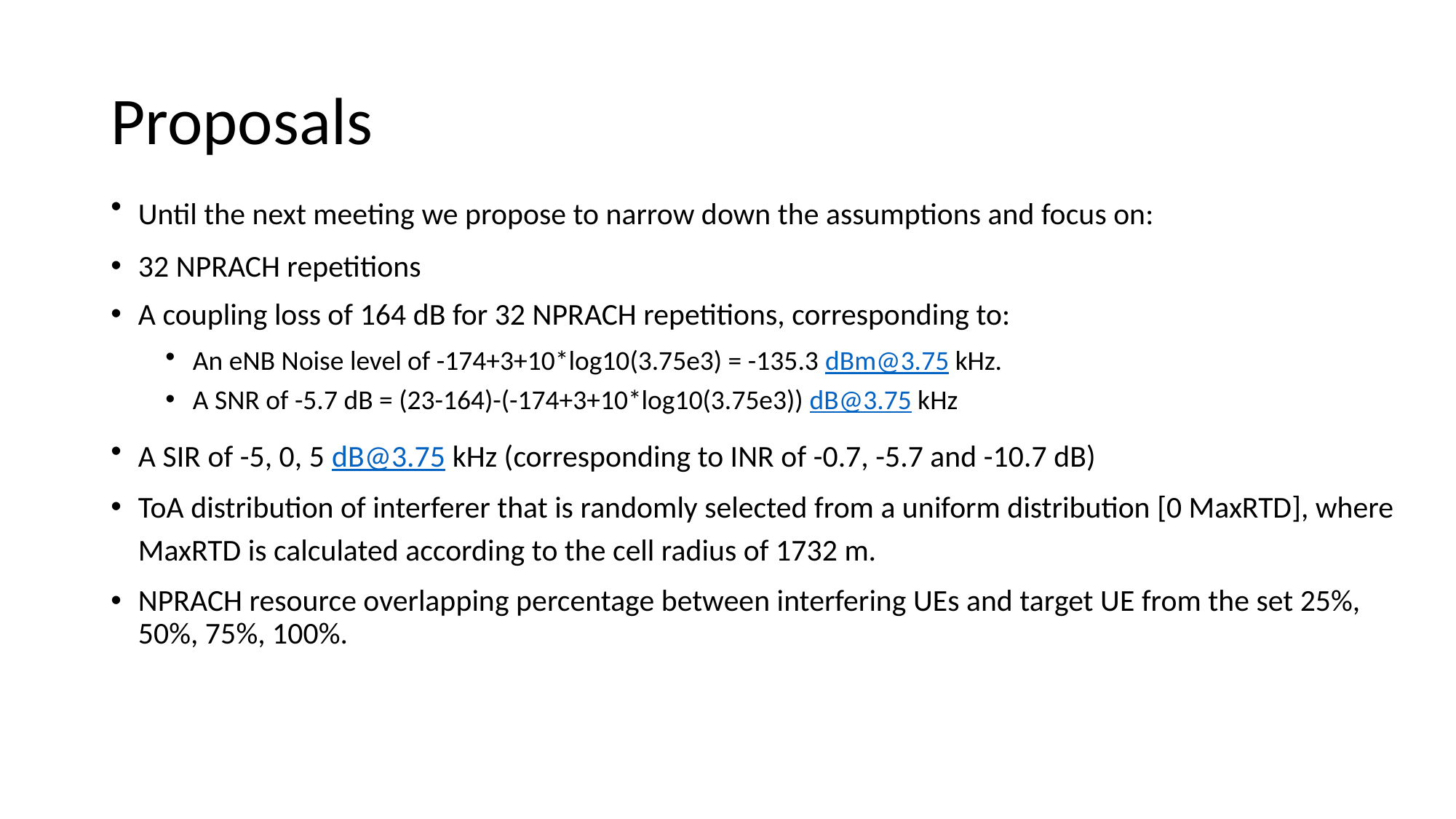

# Proposals
Until the next meeting we propose to narrow down the assumptions and focus on:
32 NPRACH repetitions
A coupling loss of 164 dB for 32 NPRACH repetitions, corresponding to:
An eNB Noise level of -174+3+10*log10(3.75e3) = -135.3 dBm@3.75 kHz.
A SNR of -5.7 dB = (23-164)-(-174+3+10*log10(3.75e3)) dB@3.75 kHz
A SIR of -5, 0, 5 dB@3.75 kHz (corresponding to INR of -0.7, -5.7 and -10.7 dB)
ToA distribution of interferer that is randomly selected from a uniform distribution [0 MaxRTD], where MaxRTD is calculated according to the cell radius of 1732 m.
NPRACH resource overlapping percentage between interfering UEs and target UE from the set 25%, 50%, 75%, 100%.